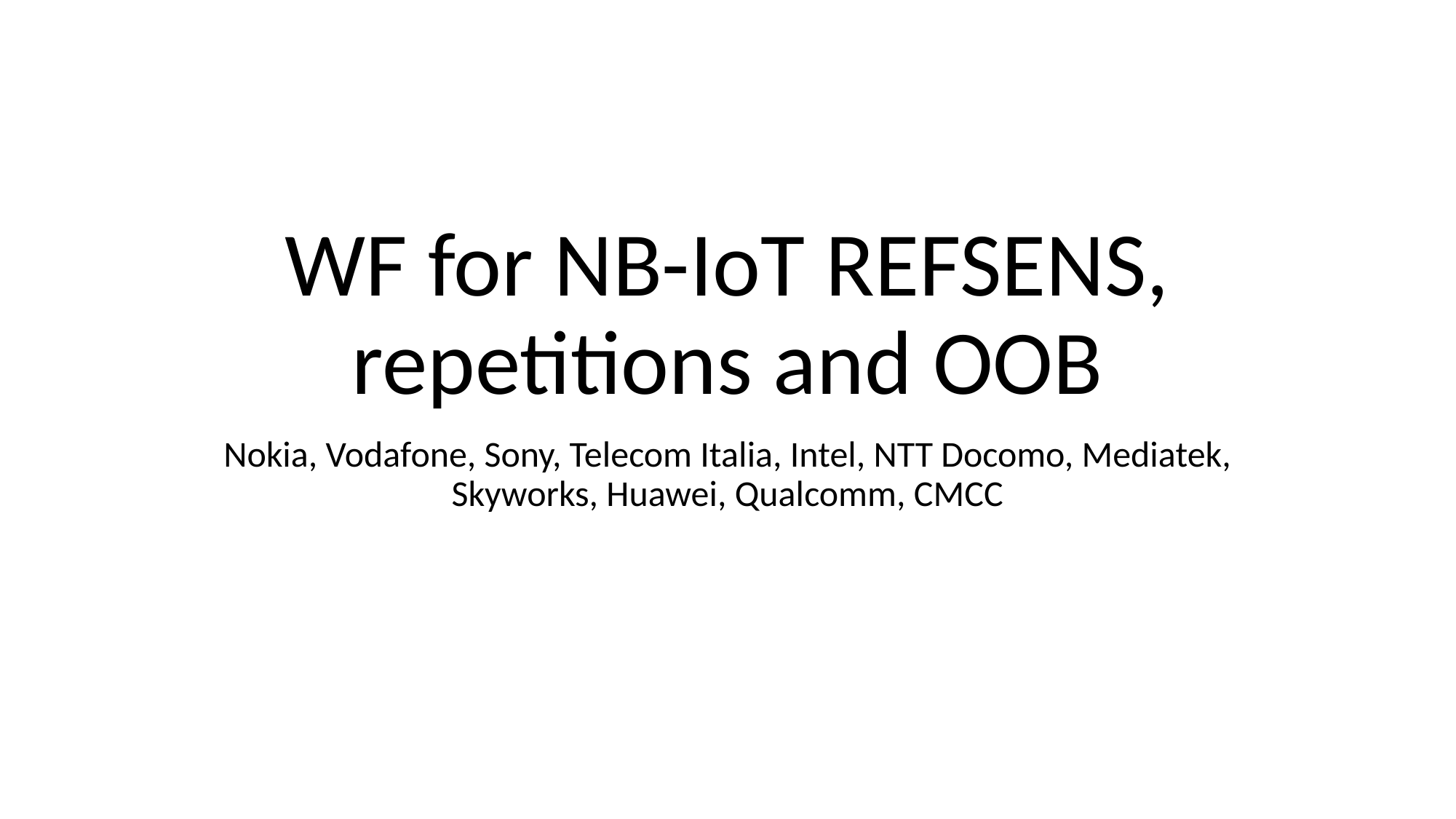

# WF for NB-IoT REFSENS, repetitions and OOB
Nokia, Vodafone, Sony, Telecom Italia, Intel, NTT Docomo, Mediatek, Skyworks, Huawei, Qualcomm, CMCC